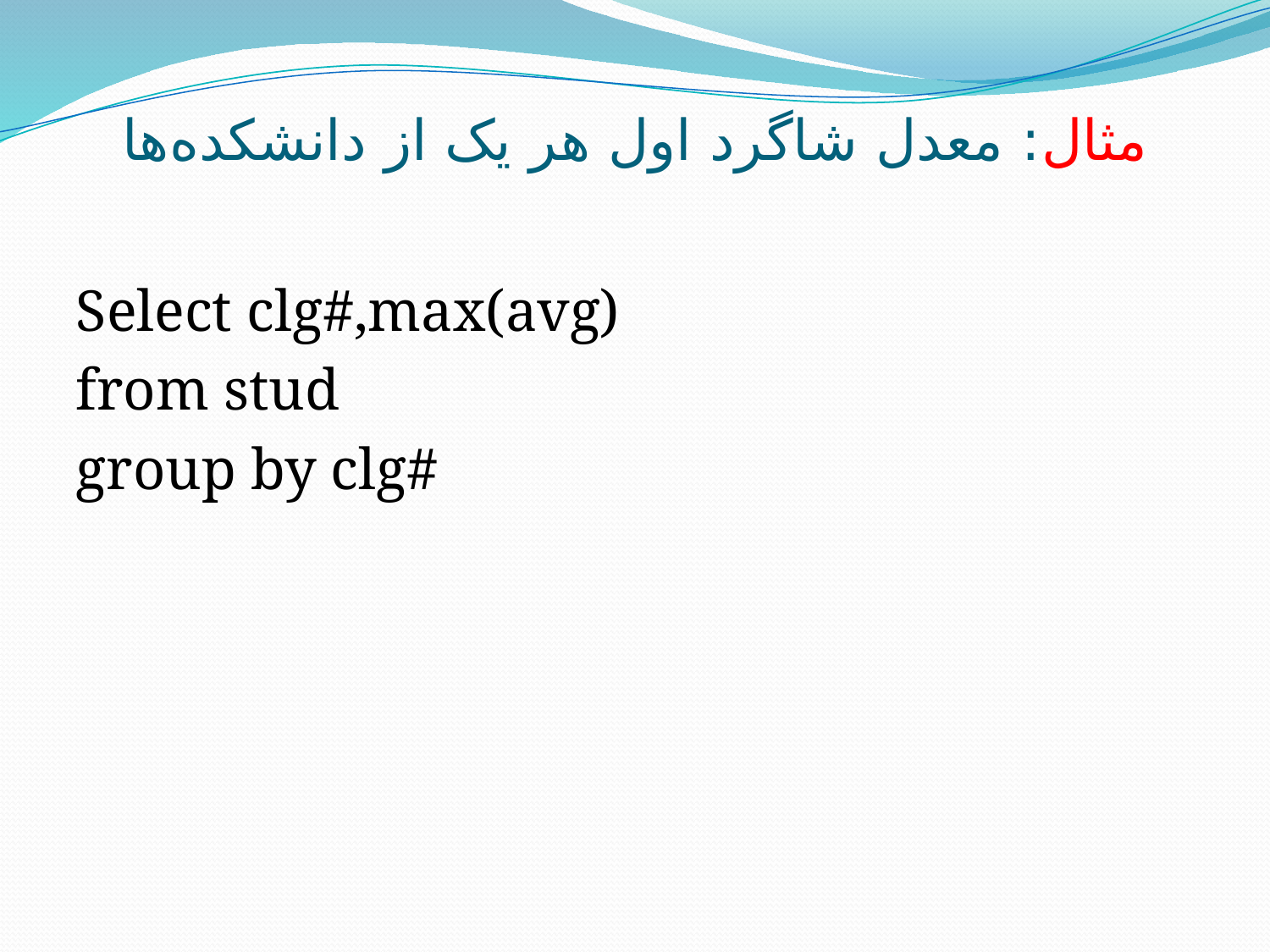

# مثال: معدل شاگرد اول هر يک از دانشکده‌ها
Select clg#,max(avg)
from stud
group by clg#